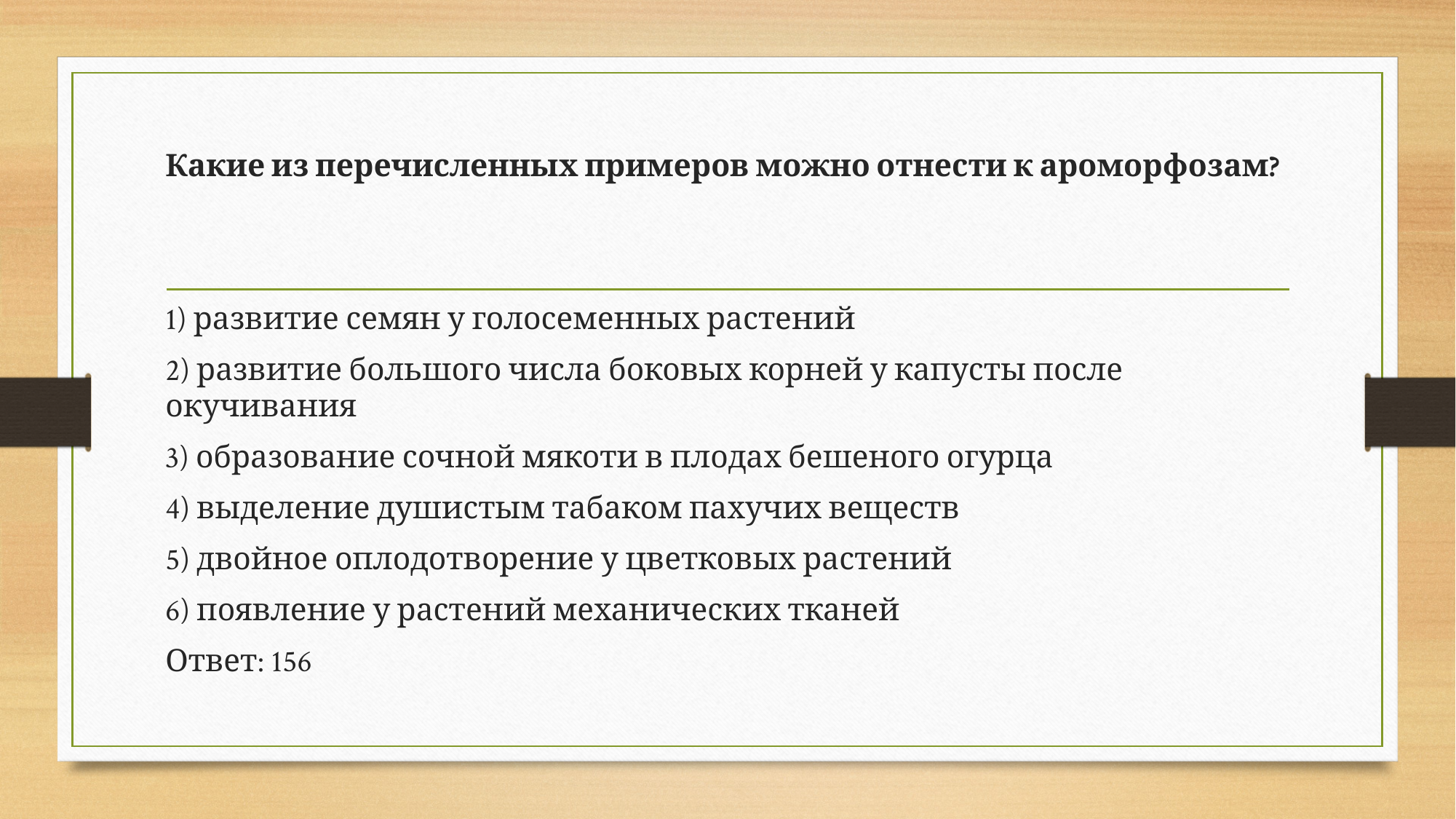

#
Какие из перечисленных примеров можно отнести к ароморфозам?

1) развитие семян у голосеменных растений
2) развитие большого числа боковых корней у капусты после окучивания
3) образование сочной мякоти в плодах бешеного огурца
4) выделение душистым табаком пахучих веществ
5) двойное оплодотворение у цветковых растений
6) появление у растений механических тканей
Ответ: 156